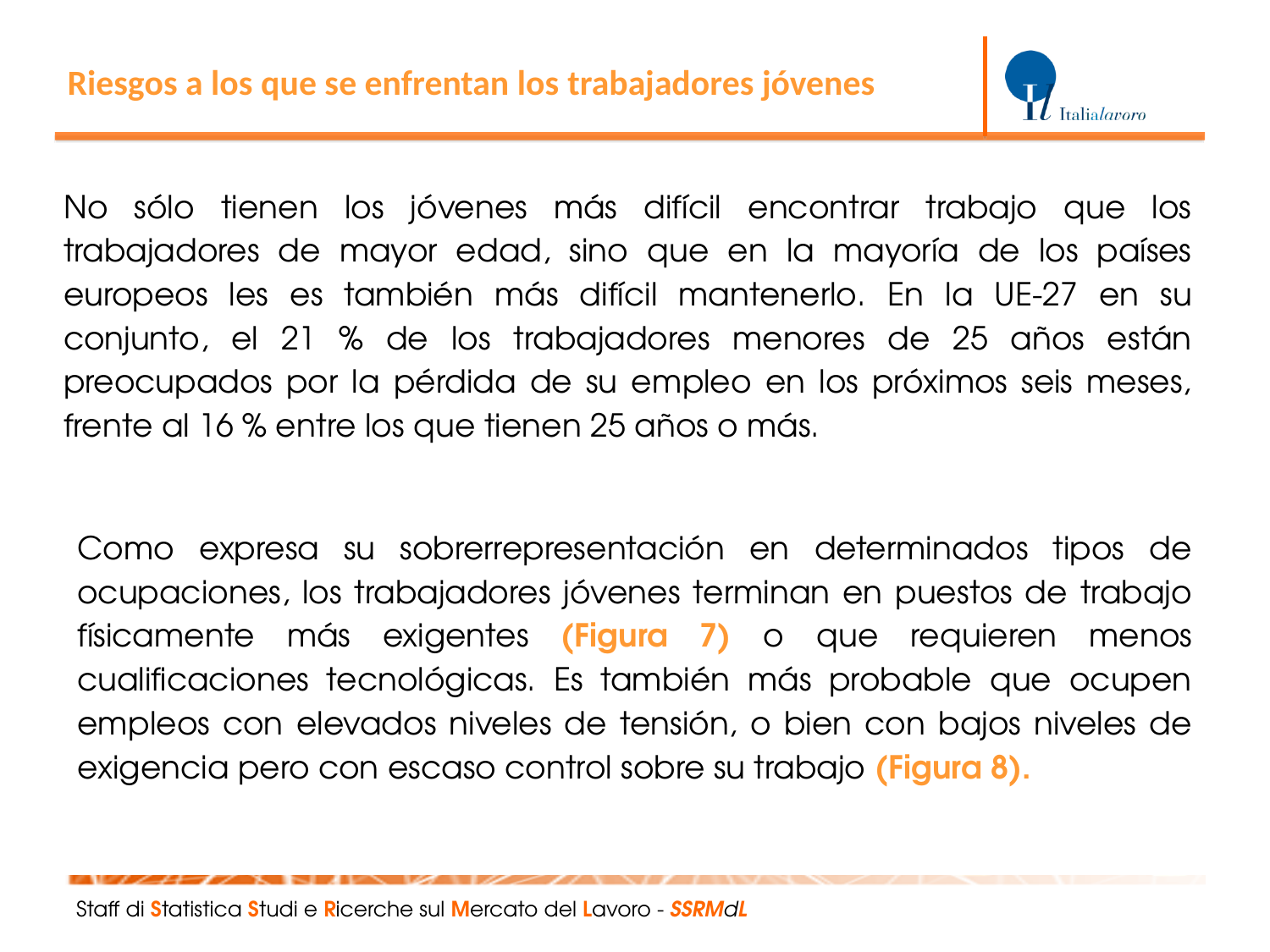

Riesgos a los que se enfrentan los trabajadores jóvenes
No sólo tienen los jóvenes más difícil encontrar trabajo que los trabajadores de mayor edad, sino que en la mayoría de los países europeos les es también más difícil mantenerlo. En la UE-27 en su conjunto, el 21 % de los trabajadores menores de 25 años están preocupados por la pérdida de su empleo en los próximos seis meses, frente al 16 % entre los que tienen 25 años o más.
Como expresa su sobrerrepresentación en determinados tipos de ocupaciones, los trabajadores jóvenes terminan en puestos de trabajo físicamente más exigentes (Figura 7) o que requieren menos cualificaciones tecnológicas. Es también más probable que ocupen empleos con elevados niveles de tensión, o bien con bajos niveles de exigencia pero con escaso control sobre su trabajo (Figura 8).
Staff di Statistica Studi e Ricerche sul Mercato del Lavoro - SSRMdL